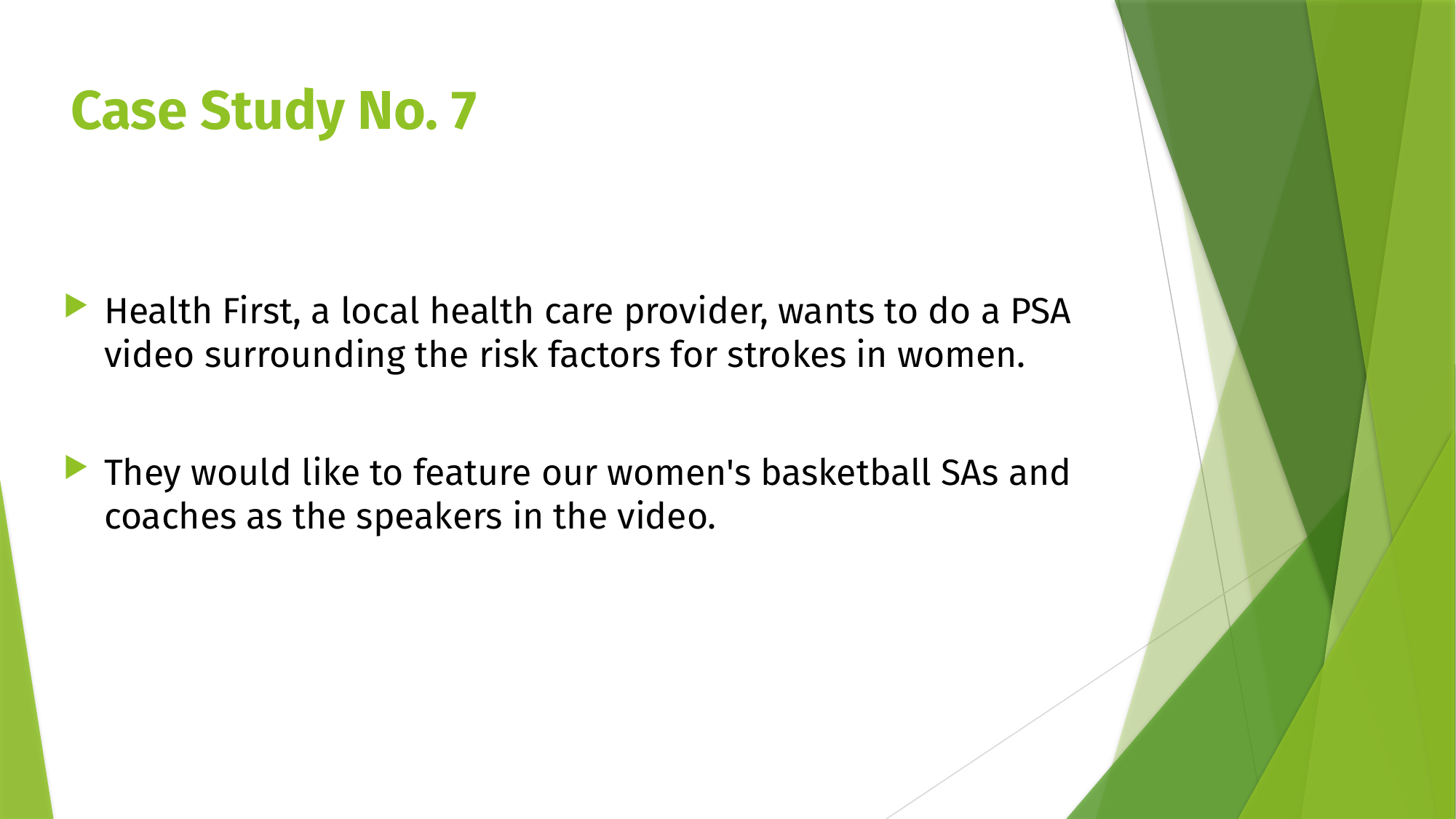

# Case Study No. 7
Health First, a local health care provider, wants to do a PSA video surrounding the risk factors for strokes in women.

They would like to feature our women's basketball SAs and coaches as the speakers in the video.